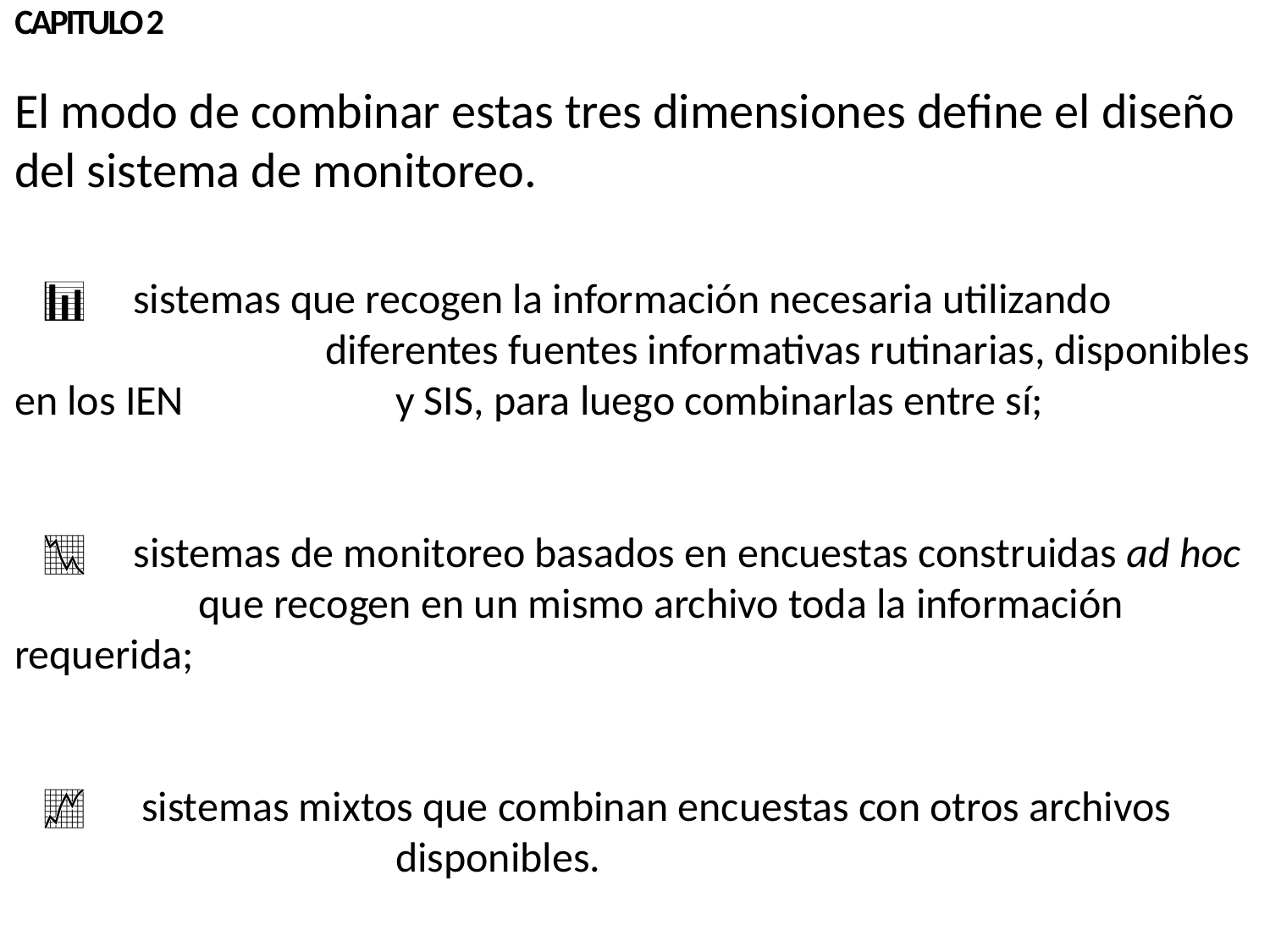

# CAPITULO 2
El modo de combinar estas tres dimensiones define el diseño del sistema de monitoreo.
   📊     sistemas que recogen la información necesaria utilizando 		  	      diferentes fuentes informativas rutinarias, disponibles en los IEN 		y SIS, para luego combinarlas entre sí;

   📉     sistemas de monitoreo basados en encuestas construidas ad hoc  	      que recogen en un mismo archivo toda la información requerida;

   📈 	sistemas mixtos que combinan encuestas con otros archivos 		     	disponibles.